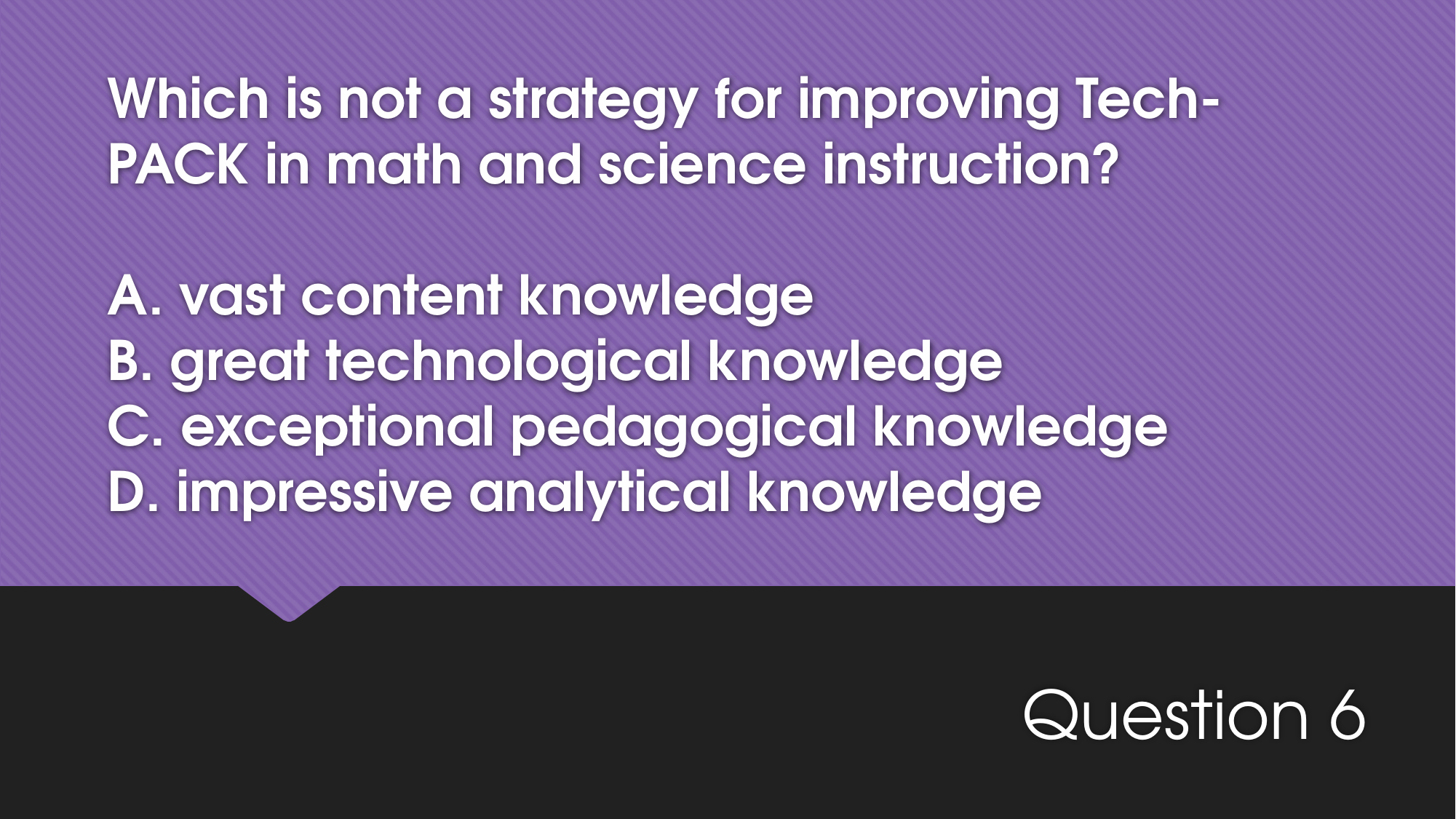

# Which is not a strategy for improving Tech-PACK in math and science instruction? A. vast content knowledge B. great technological knowledge C. exceptional pedagogical knowledge D. impressive analytical knowledge
Question 6